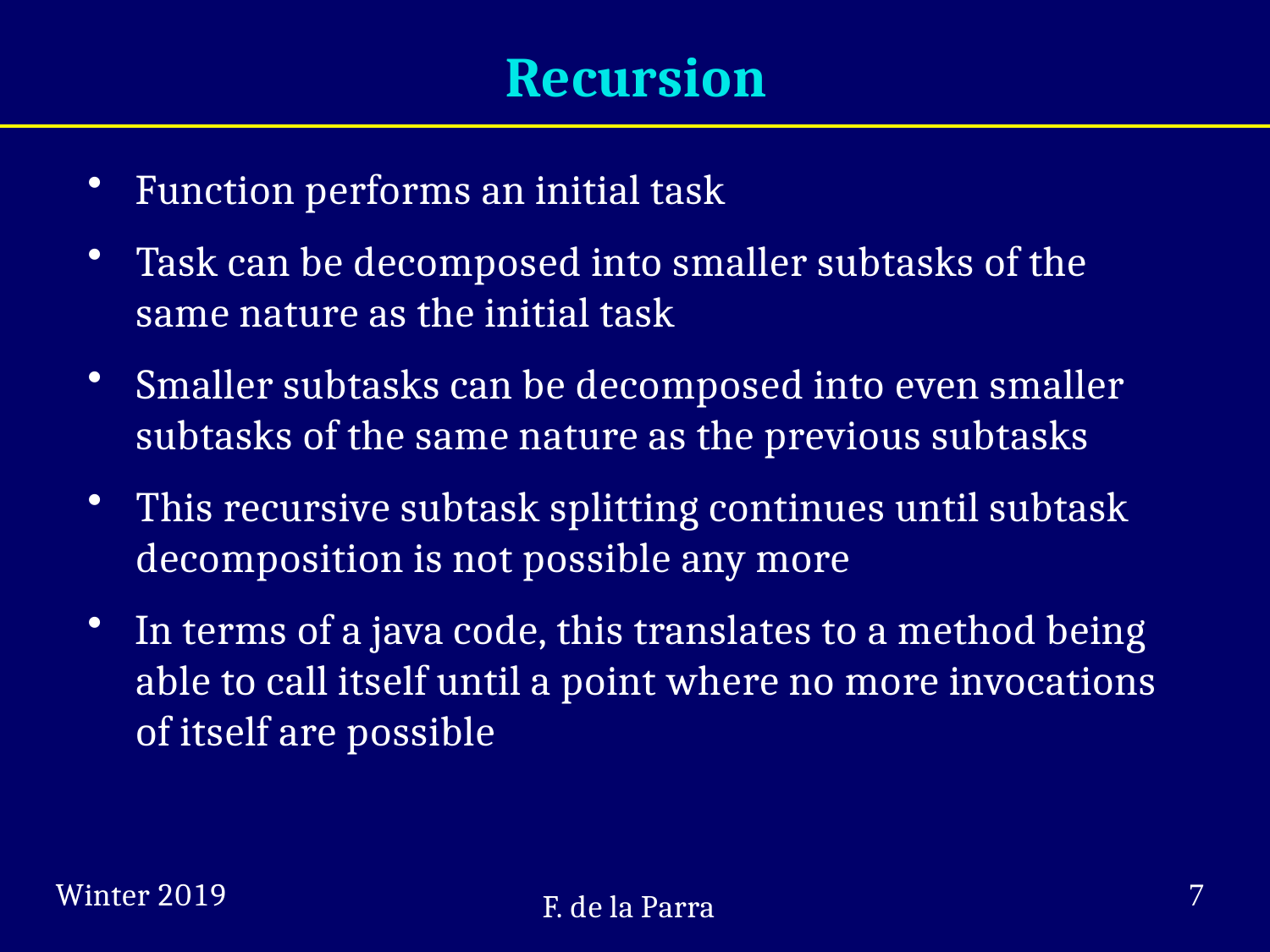

# Recursion
Function performs an initial task
Task can be decomposed into smaller subtasks of the same nature as the initial task
Smaller subtasks can be decomposed into even smaller subtasks of the same nature as the previous subtasks
This recursive subtask splitting continues until subtask decomposition is not possible any more
In terms of a java code, this translates to a method being able to call itself until a point where no more invocations of itself are possible
Winter 2019
7
F. de la Parra